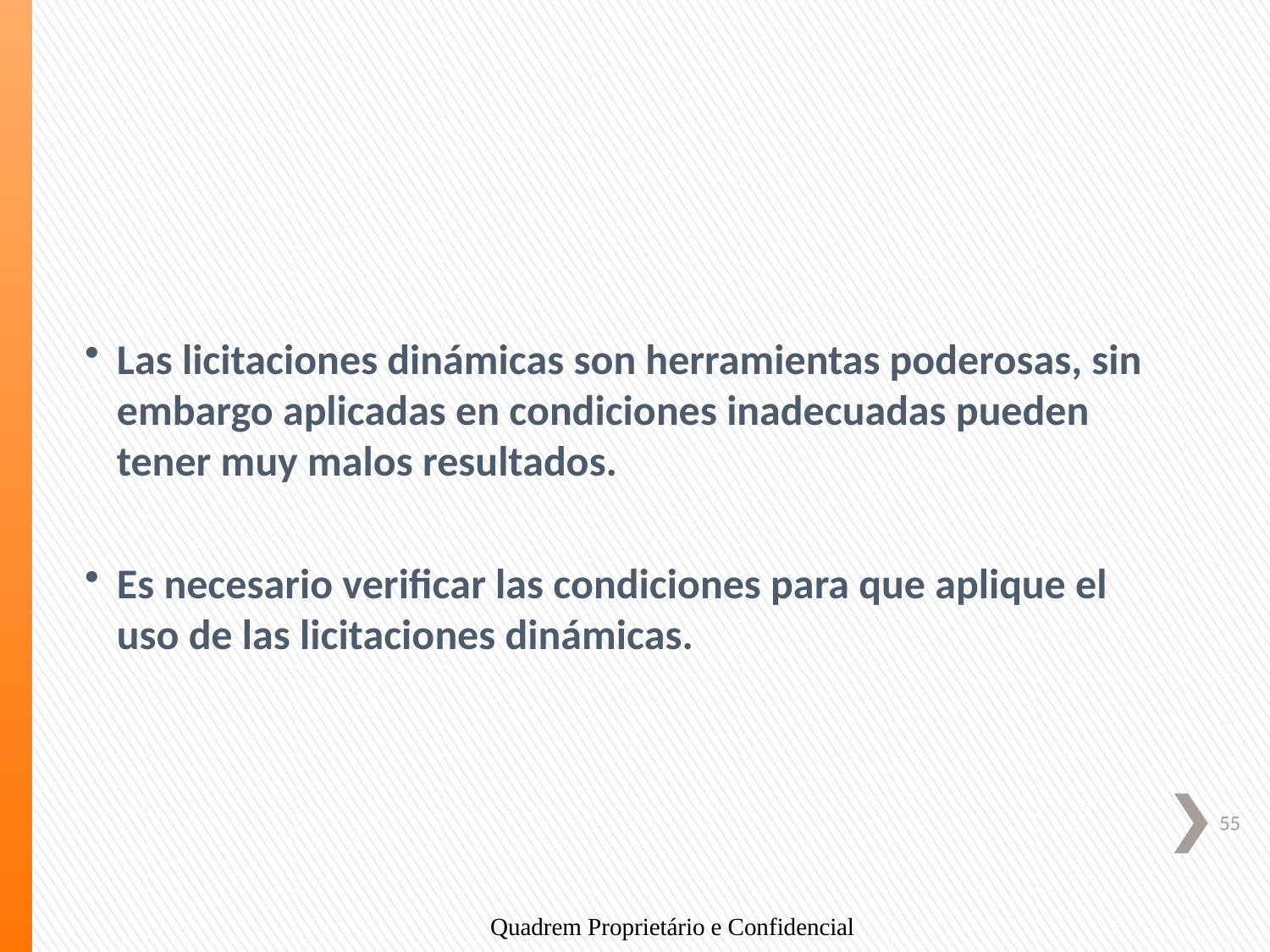

Las licitaciones dinámicas son herramientas poderosas, sin embargo aplicadas en condiciones inadecuadas pueden tener muy malos resultados.

Es necesario verificar las condiciones para que aplique el uso de las licitaciones dinámicas.

Quadrem Proprietário e Confidencial
55